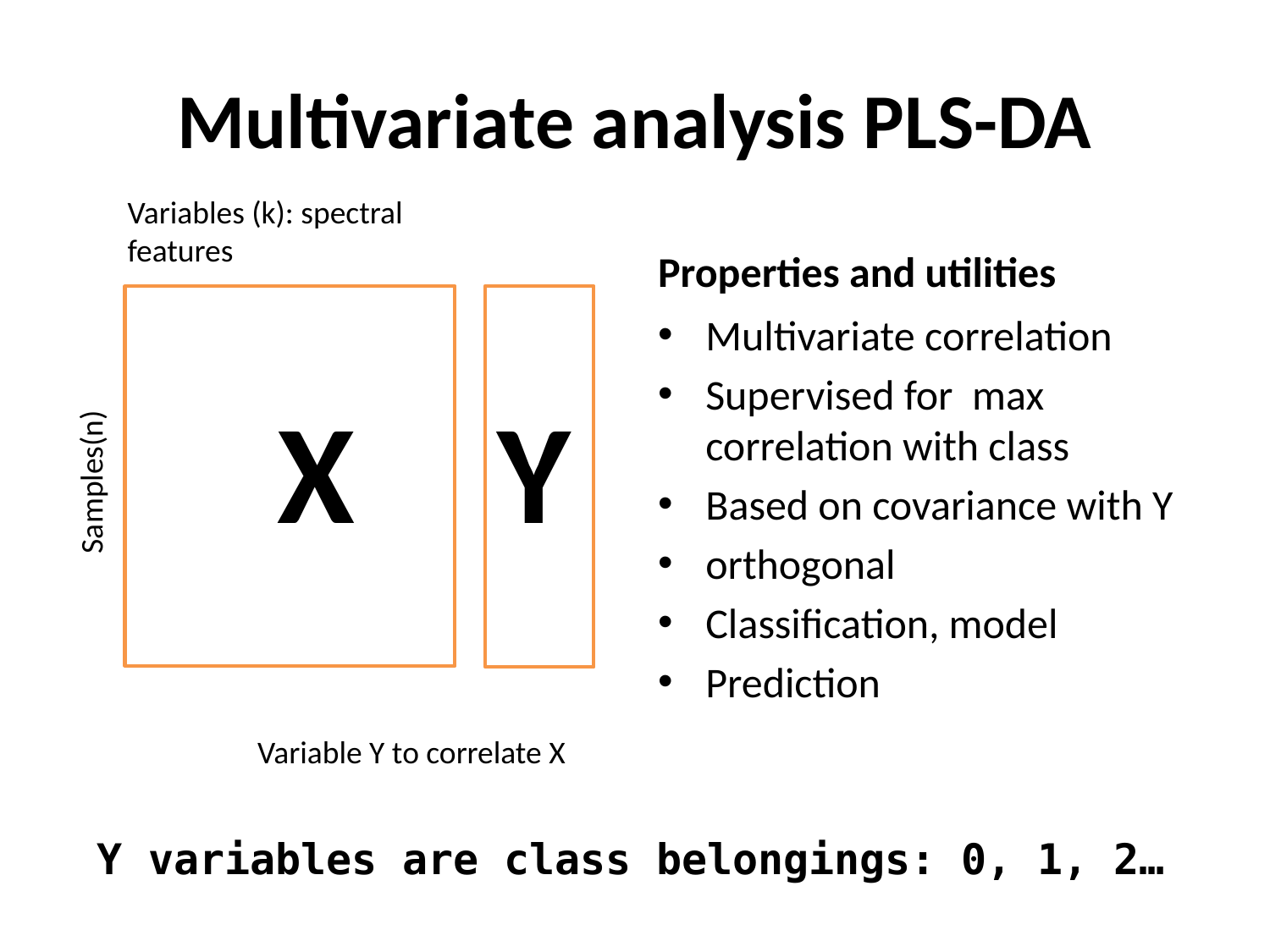

# Multivariate analysis PLS-DA
Variables (k): spectral features
Properties and utilities

Multivariate correlation
Supervised for  max correlation with class
Based on covariance with Y
orthogonal
Classification, model
Prediction
X
Y
Samples(n)
Variable Y to correlate X
Y variables are class belongings: 0, 1, 2…